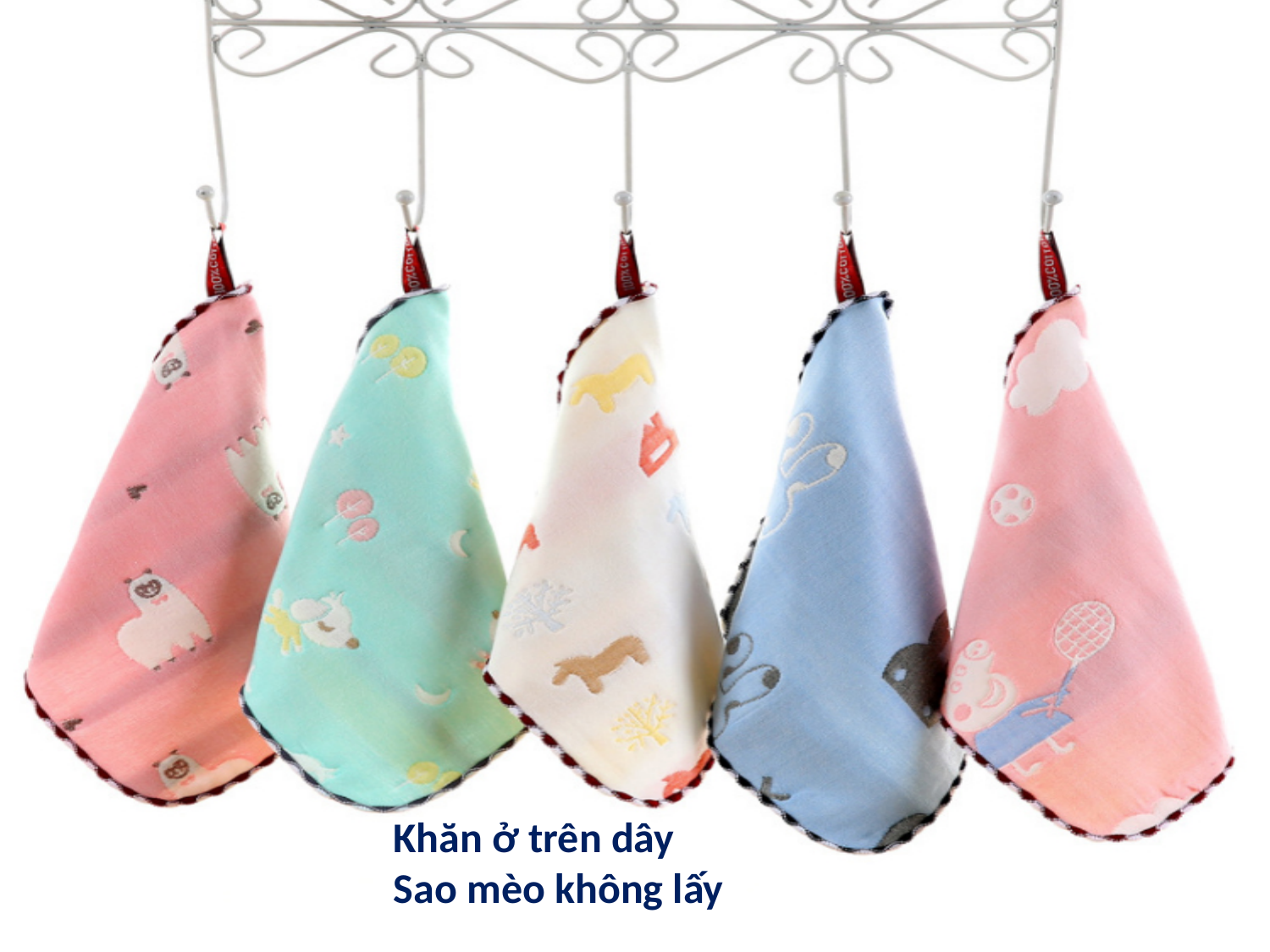

Khăn ở trên dây
Sao mèo không lấy